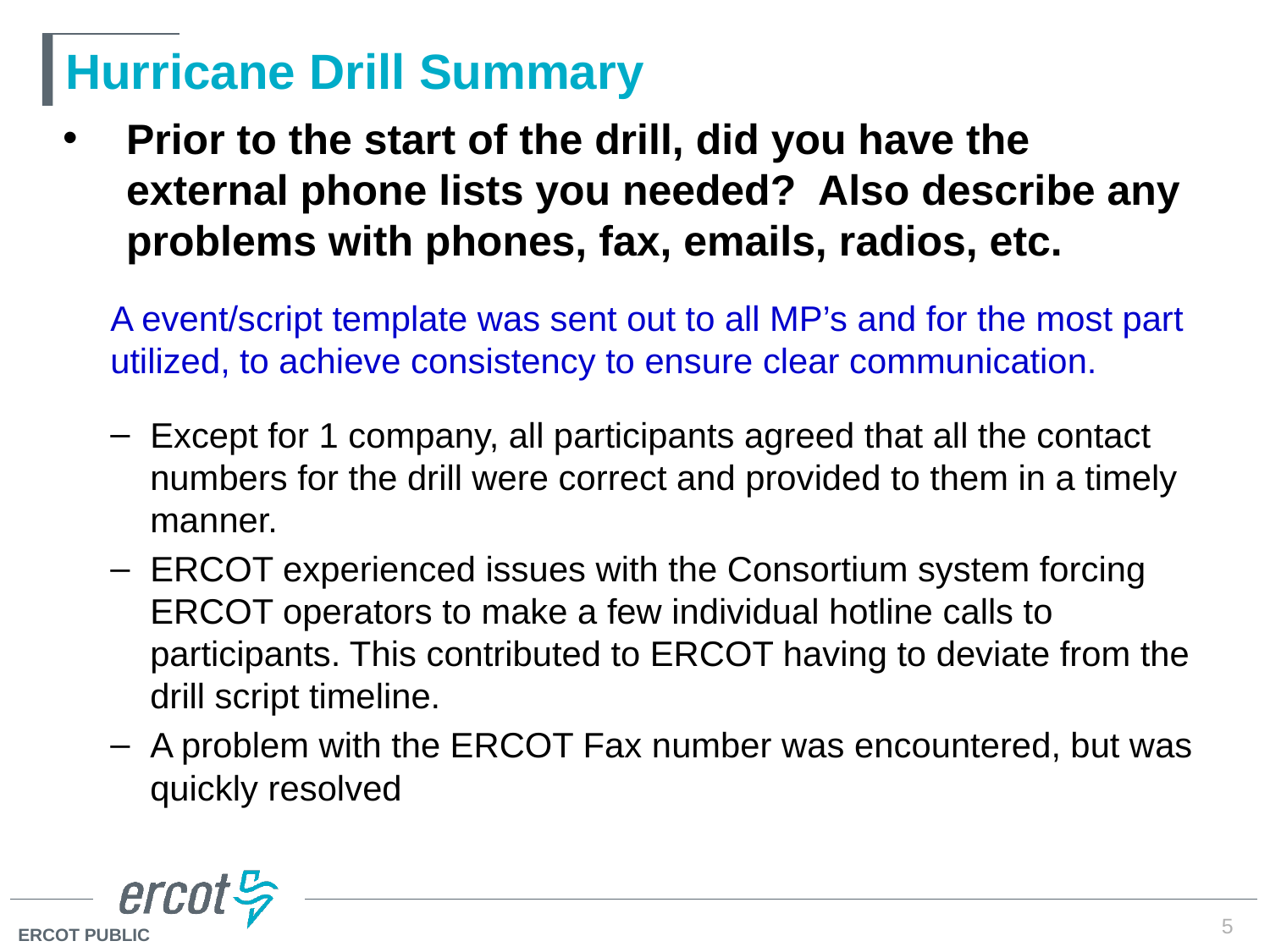

# Hurricane Drill Summary
Prior to the start of the drill, did you have the external phone lists you needed?  Also describe any problems with phones, fax, emails, radios, etc.

A event/script template was sent out to all MP’s and for the most part utilized, to achieve consistency to ensure clear communication.

Except for 1 company, all participants agreed that all the contact numbers for the drill were correct and provided to them in a timely manner.
ERCOT experienced issues with the Consortium system forcing ERCOT operators to make a few individual hotline calls to participants. This contributed to ERCOT having to deviate from the drill script timeline.
A problem with the ERCOT Fax number was encountered, but was quickly resolved
5